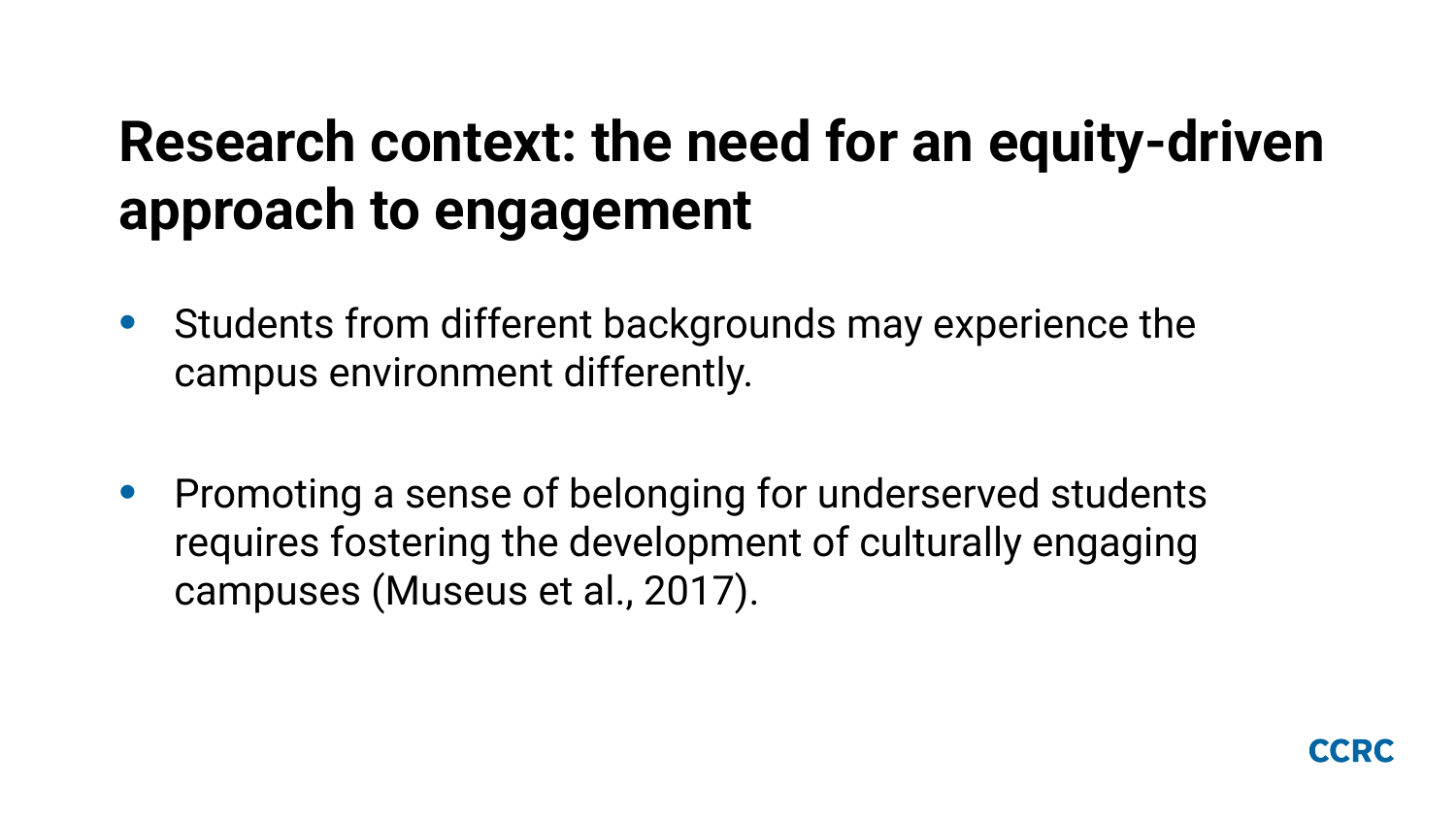

# Research context: the need for an equity-driven approach to engagement

Students from different backgrounds may experience the campus environment differently.

Promoting a sense of belonging for underserved students requires fostering the development of culturally engaging campuses (Museus et al., 2017).